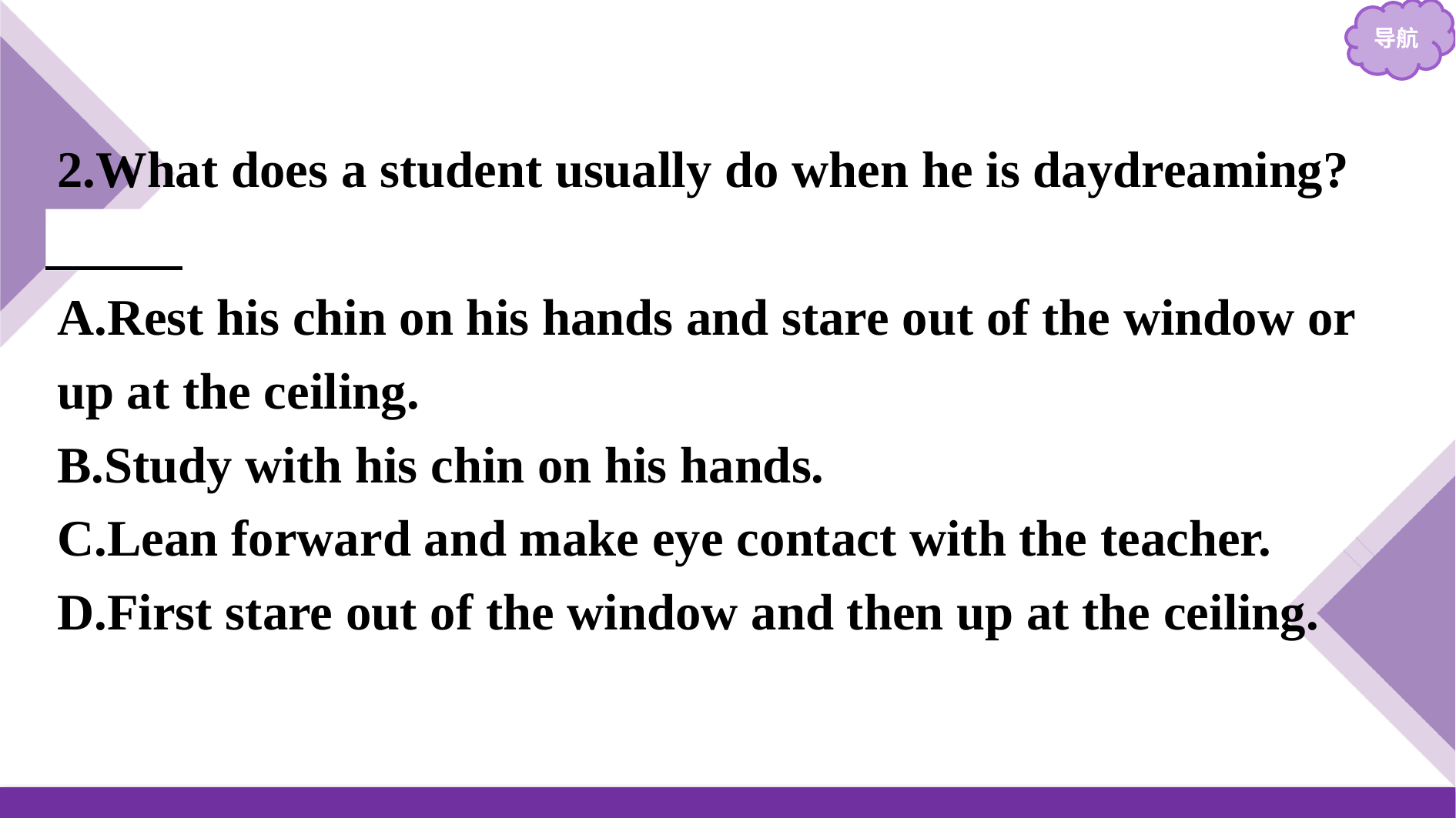

2.What does a student usually do when he is daydreaming?
A
A.Rest his chin on his hands and stare out of the window or up at the ceiling.
B.Study with his chin on his hands.
C.Lean forward and make eye contact with the teacher.
D.First stare out of the window and then up at the ceiling.